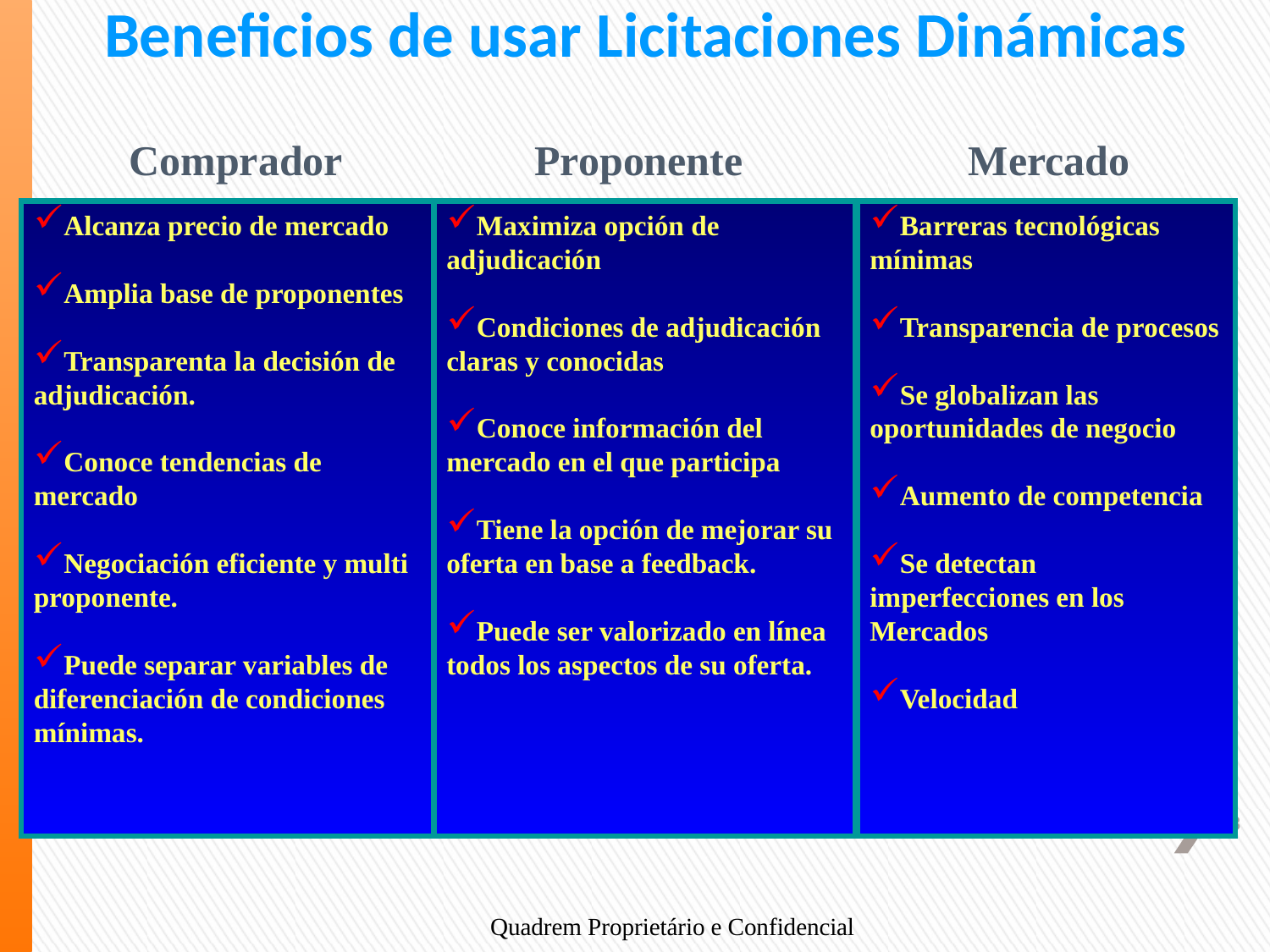

# Beneficios de usar Licitaciones Dinámicas
Comprador
Proponente
Mercado
Alcanza precio de mercado

Amplia base de proponentes

Transparenta la decisión de adjudicación.

Conoce tendencias de mercado

Negociación eficiente y multi proponente.

Puede separar variables de diferenciación de condiciones mínimas.
Maximiza opción de adjudicación

Condiciones de adjudicación claras y conocidas

Conoce información del mercado en el que participa

Tiene la opción de mejorar su oferta en base a feedback.

Puede ser valorizado en línea todos los aspectos de su oferta.
Barreras tecnológicas mínimas

Transparencia de procesos

Se globalizan las oportunidades de negocio

Aumento de competencia

Se detectan imperfecciones en los Mercados

Velocidad
Quadrem Proprietário e Confidencial
53